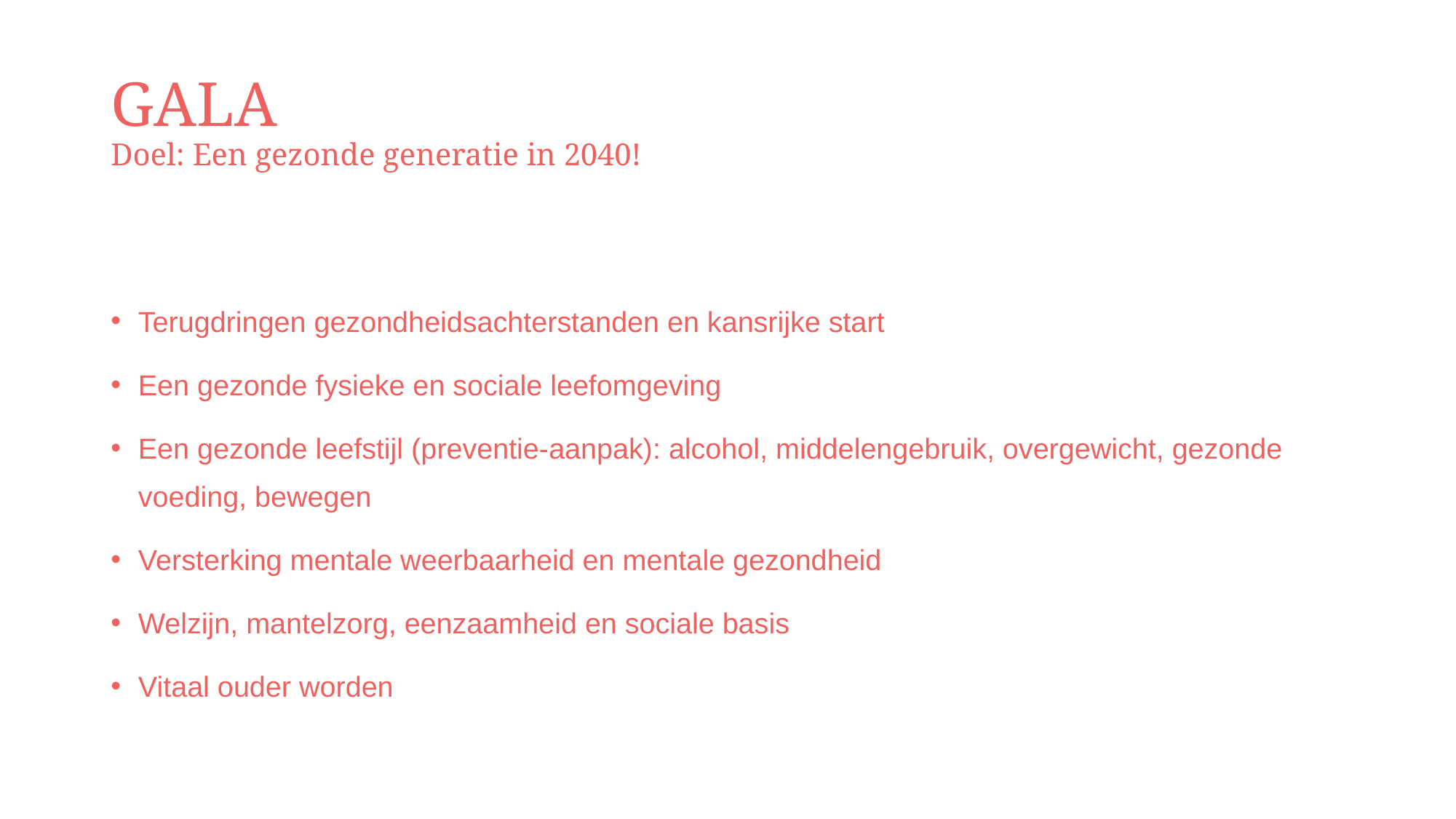

# GALA Doel: Een gezonde generatie in 2040!

Terugdringen gezondheidsachterstanden en kansrijke start
Een gezonde fysieke en sociale leefomgeving
Een gezonde leefstijl (preventie-aanpak): alcohol, middelengebruik, overgewicht, gezonde voeding, bewegen
Versterking mentale weerbaarheid en mentale gezondheid
Welzijn, mantelzorg, eenzaamheid en sociale basis
Vitaal ouder worden